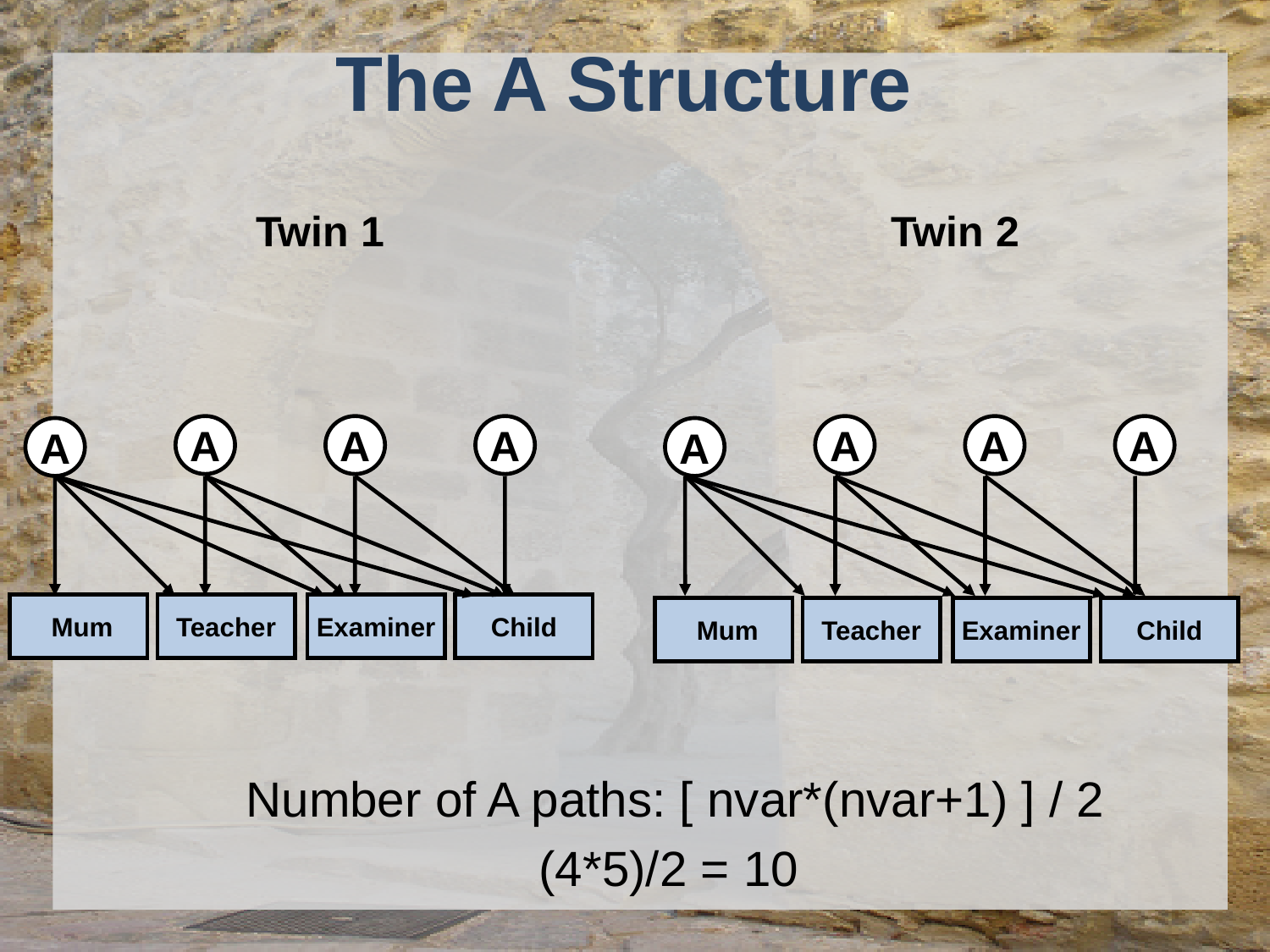

The A Structure

Twin 1
Twin 2
A
A
A
A
A
A
A
A

Teacher
Examiner
Child
 Mum
Teacher
Examiner
Child
 Mum
Number of A paths: [ nvar*(nvar+1) ] / 2
(4*5)/2 = 10